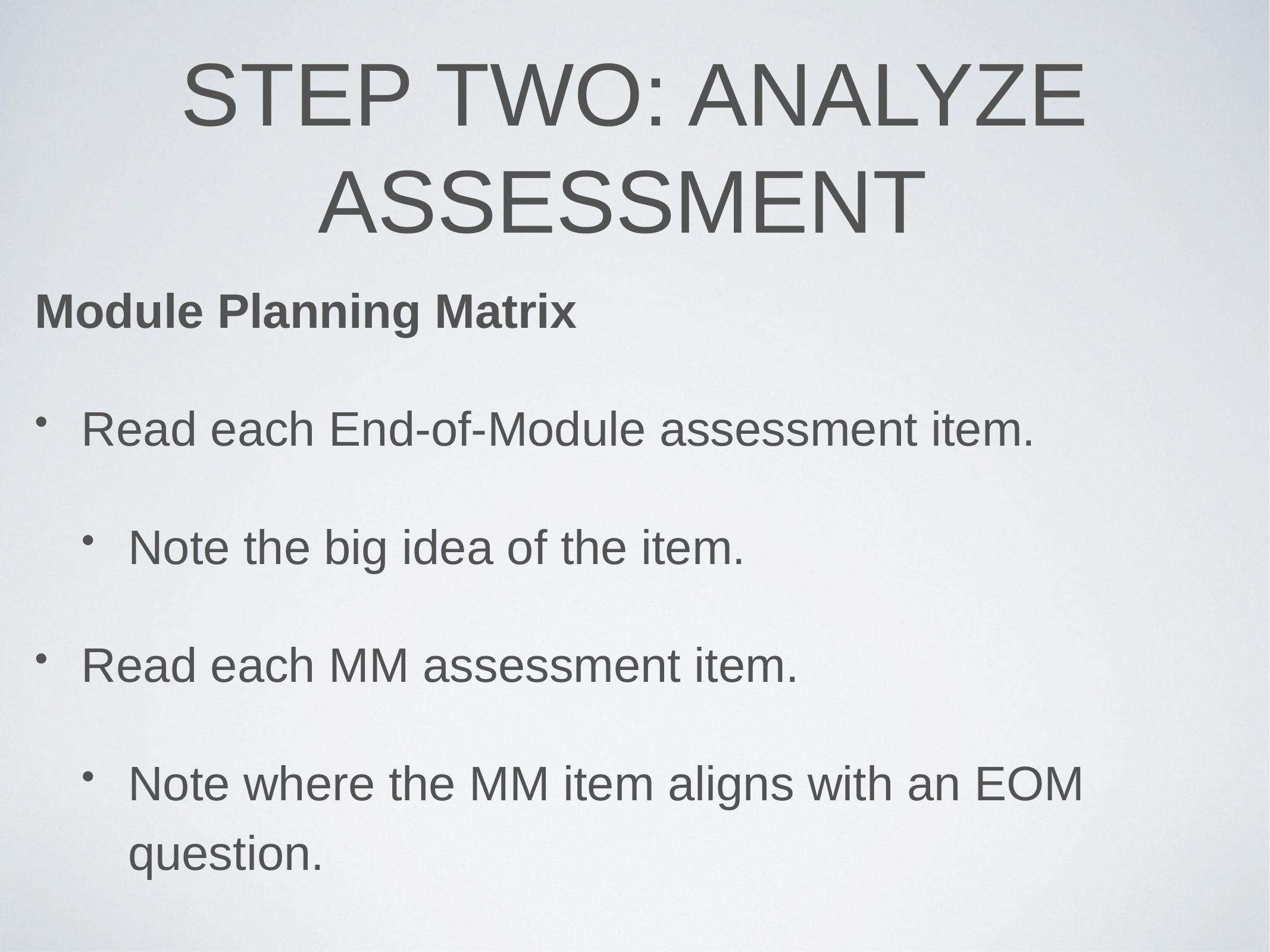

# Step two: Analyze Assessment
Module Planning Matrix
Read each End-of-Module assessment item.
Note the big idea of the item.
Read each MM assessment item.
Note where the MM item aligns with an EOM question.